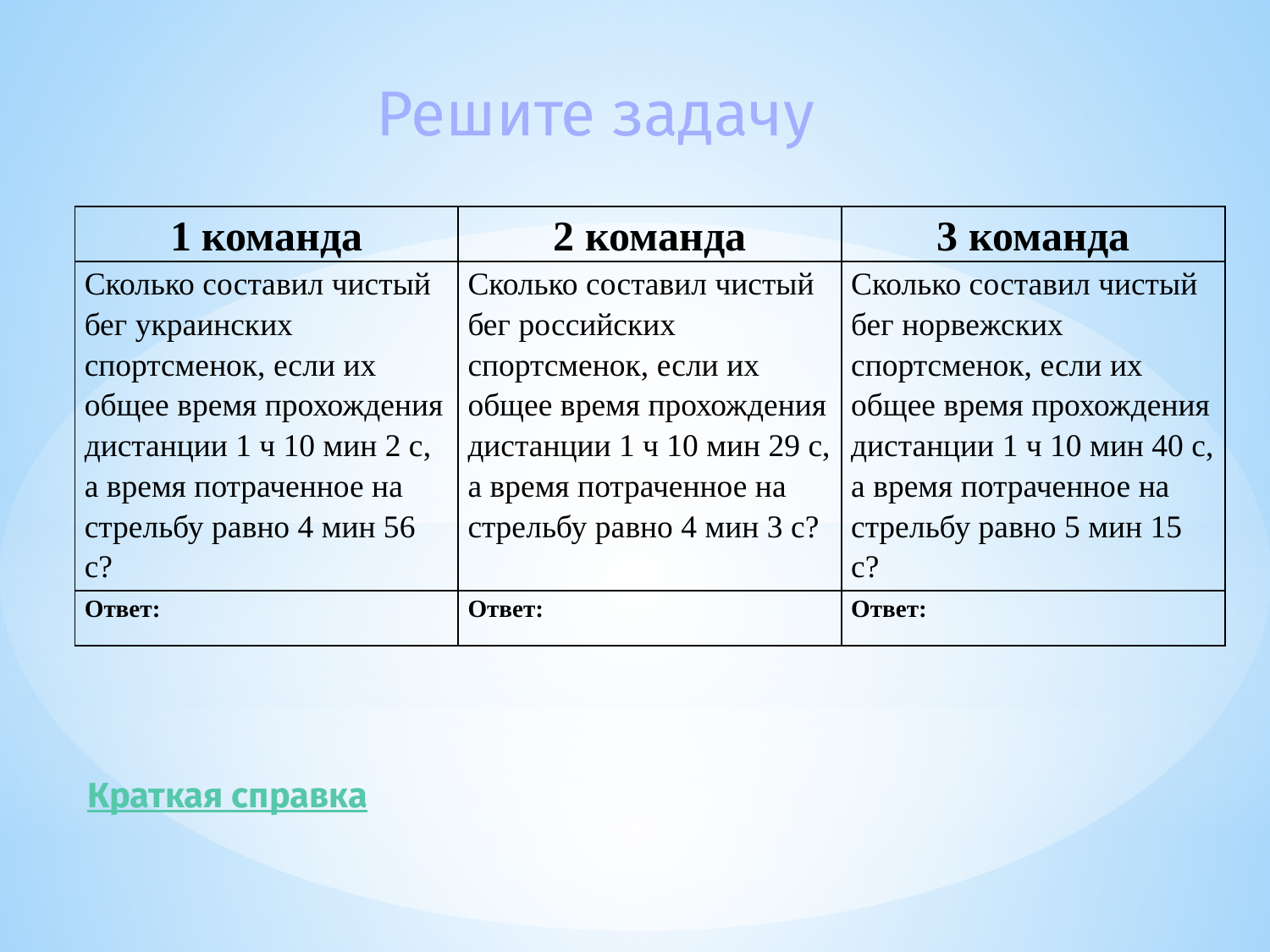

Решите задачу
| 1 команда | 2 команда | 3 команда |
| --- | --- | --- |
| Сколько составил чистый бег украинских спортсменок, если их общее время прохождения дистанции 1 ч 10 мин 2 с, а время потраченное на стрельбу равно 4 мин 56 с? | Сколько составил чистый бег российских спортсменок, если их общее время прохождения дистанции 1 ч 10 мин 29 с, а время потраченное на стрельбу равно 4 мин 3 с? | Сколько составил чистый бег норвежских спортсменок, если их общее время прохождения дистанции 1 ч 10 мин 40 с, а время потраченное на стрельбу равно 5 мин 15 с? |
| Ответ: | Ответ: | Ответ: |
Краткая справка